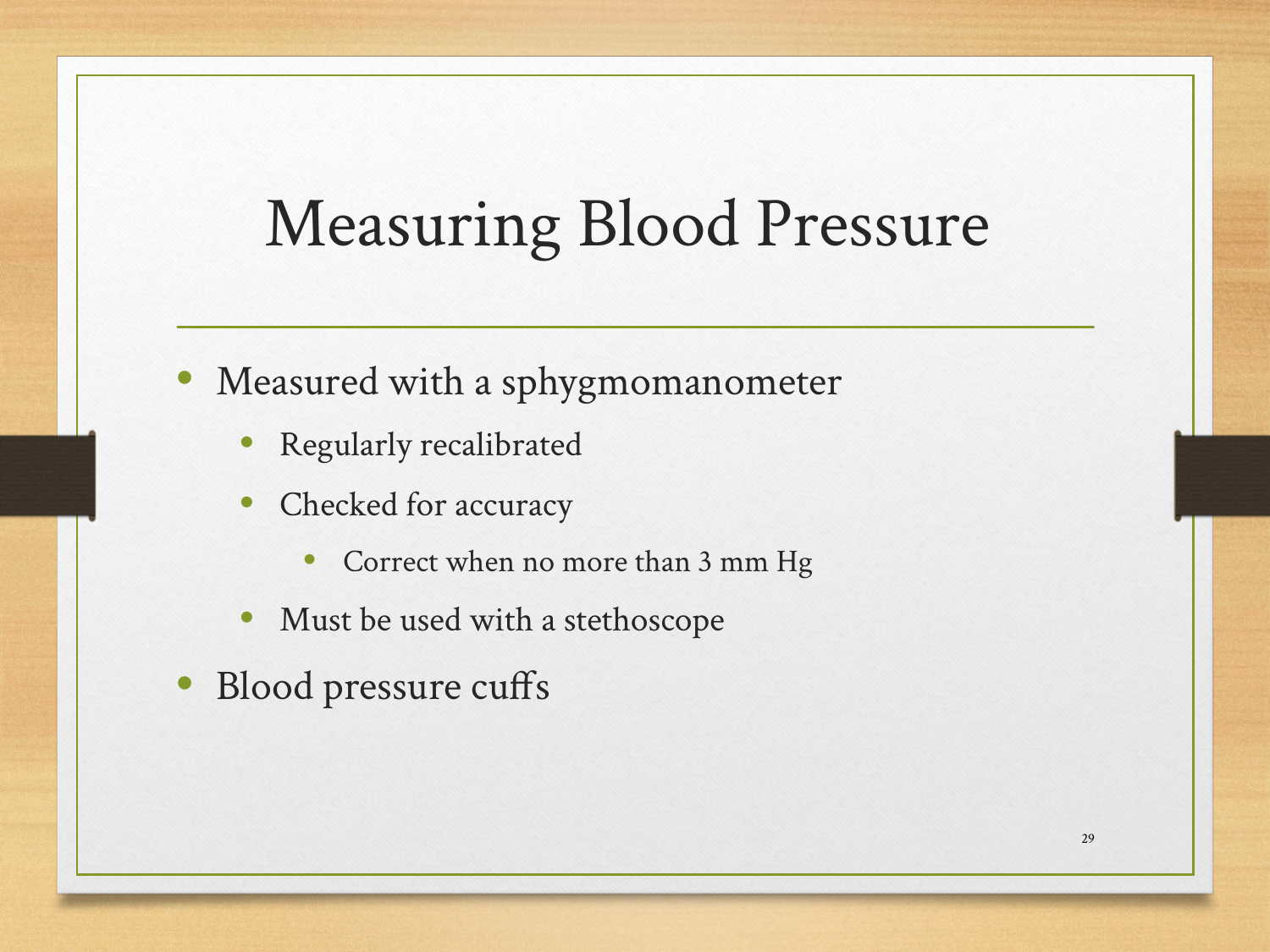

# Measuring Blood Pressure
Measured with a sphygmomanometer
Regularly recalibrated
Checked for accuracy
Correct when no more than 3 mm Hg
Must be used with a stethoscope
Blood pressure cuffs
 29